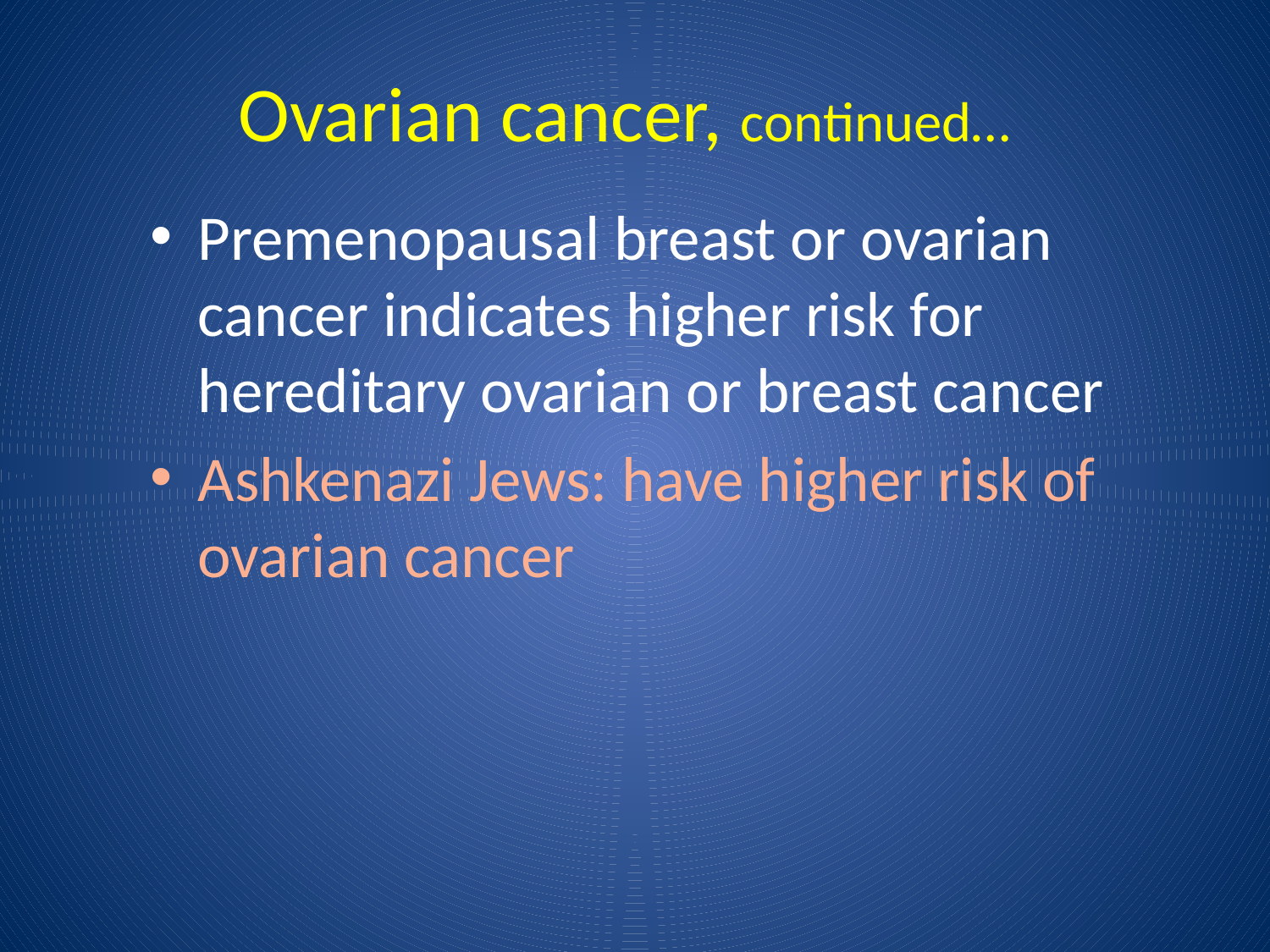

Ovarian cancer, continued…
Premenopausal breast or ovarian cancer indicates higher risk for hereditary ovarian or breast cancer
Ashkenazi Jews: have higher risk of ovarian cancer